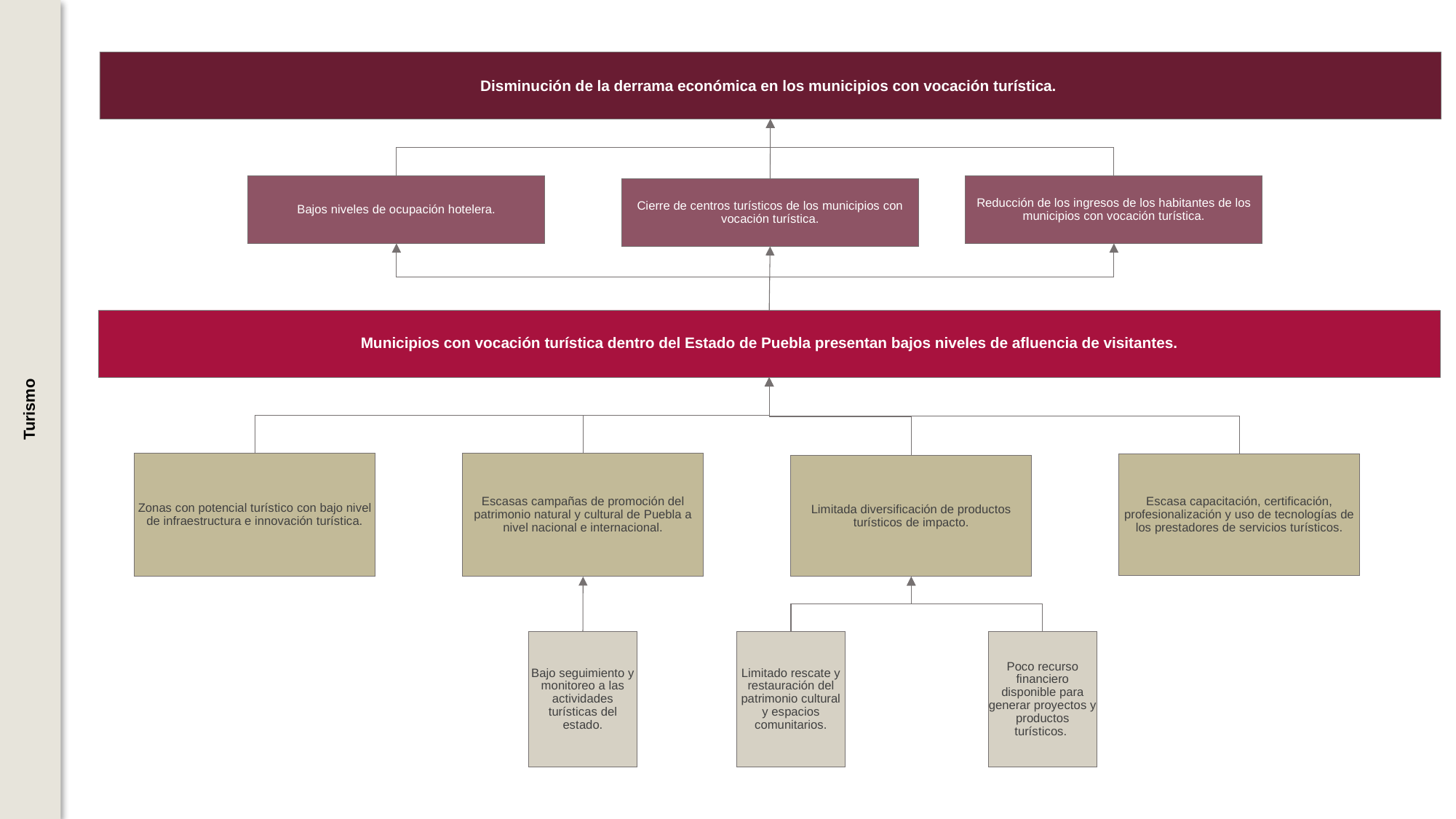

Disminución de la derrama económica en los municipios con vocación turística.
Bajos niveles de ocupación hotelera.
Reducción de los ingresos de los habitantes de los municipios con vocación turística.
Cierre de centros turísticos de los municipios con vocación turística.
Municipios con vocación turística dentro del Estado de Puebla presentan bajos niveles de afluencia de visitantes.
Turismo
Escasas campañas de promoción del patrimonio natural y cultural de Puebla a nivel nacional e internacional.
Zonas con potencial turístico con bajo nivel de infraestructura e innovación turística.
Escasa capacitación, certificación, profesionalización y uso de tecnologías de los prestadores de servicios turísticos.
Limitada diversificación de productos turísticos de impacto.
Bajo seguimiento y monitoreo a las actividades turísticas del estado.
Limitado rescate y restauración del patrimonio cultural y espacios comunitarios.
Poco recurso financiero disponible para generar proyectos y productos turísticos.